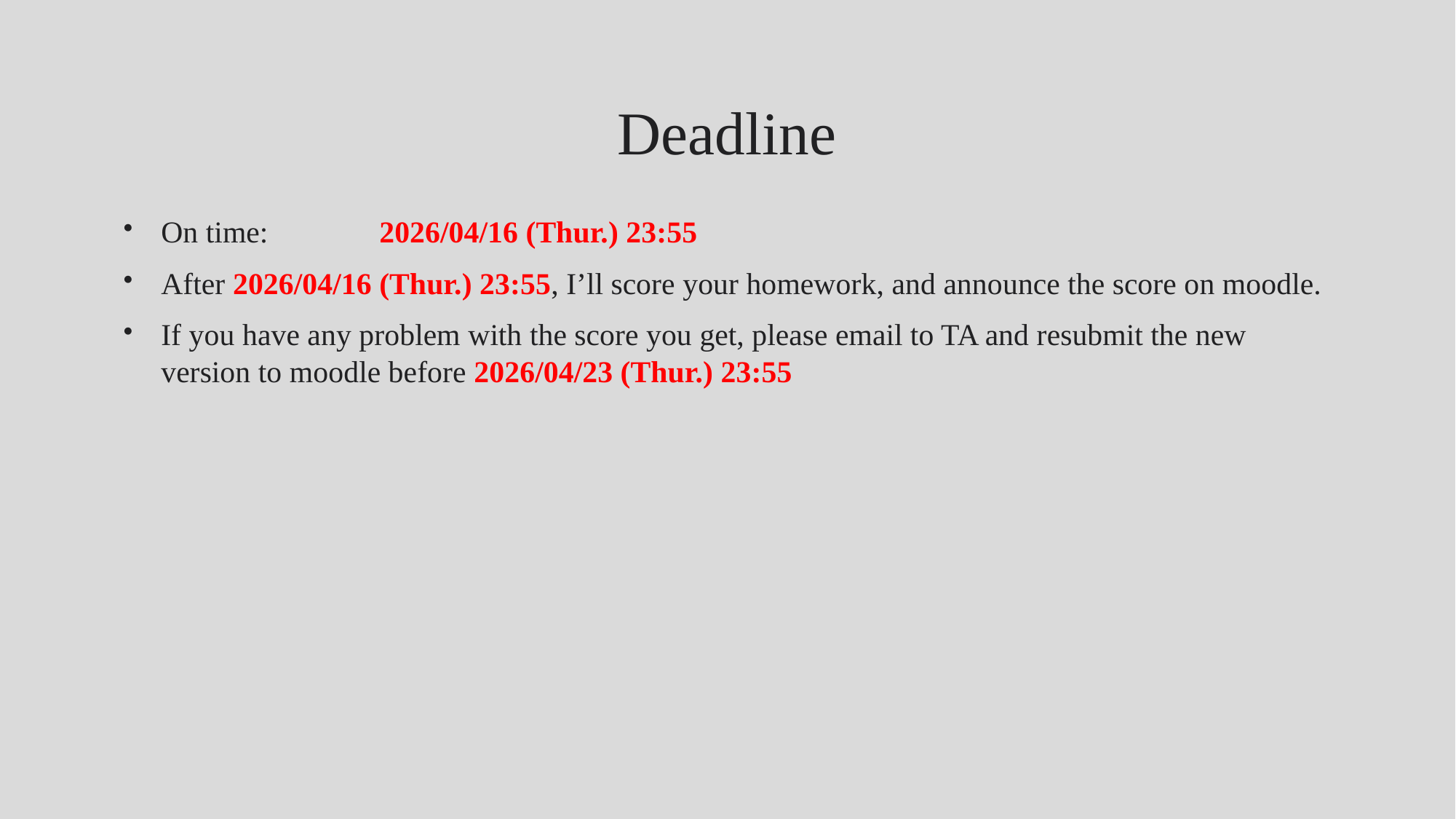

# Deadline
On time: 	2026/04/16 (Thur.) 23:55
After 2026/04/16 (Thur.) 23:55, I’ll score your homework, and announce the score on moodle.
If you have any problem with the score you get, please email to TA and resubmit the new version to moodle before 2026/04/23 (Thur.) 23:55